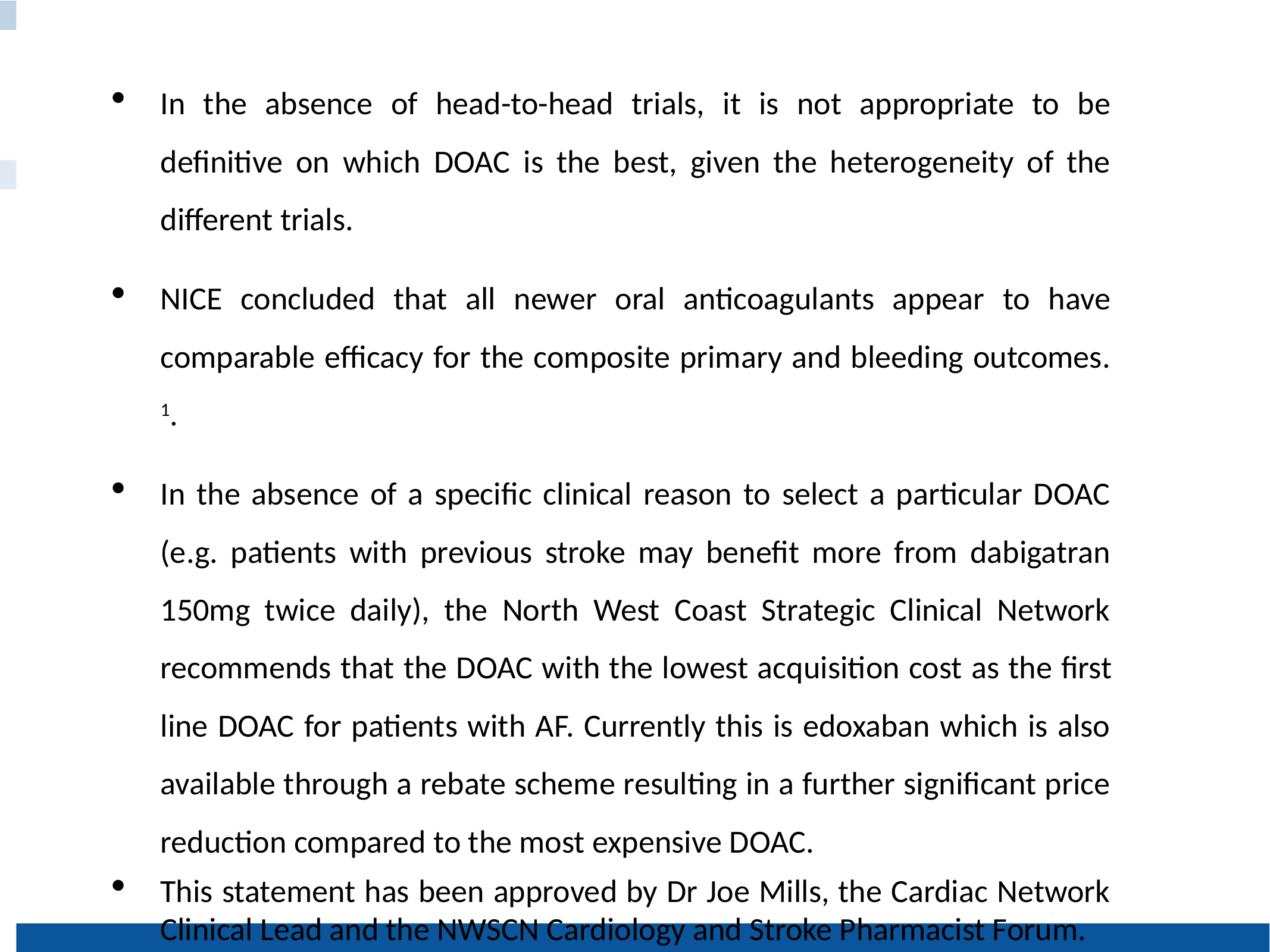

#
In the absence of head-to-head trials, it is not appropriate to be definitive on which DOAC is the best, given the heterogeneity of the different trials.
NICE concluded that all newer oral anticoagulants appear to have comparable efficacy for the composite primary and bleeding outcomes. 1.
In the absence of a specific clinical reason to select a particular DOAC (e.g. patients with previous stroke may benefit more from dabigatran 150mg twice daily), the North West Coast Strategic Clinical Network recommends that the DOAC with the lowest acquisition cost as the first line DOAC for patients with AF. Currently this is edoxaban which is also available through a rebate scheme resulting in a further significant price reduction compared to the most expensive DOAC.
This statement has been approved by Dr Joe Mills, the Cardiac Network Clinical Lead and the NWSCN Cardiology and Stroke Pharmacist Forum.